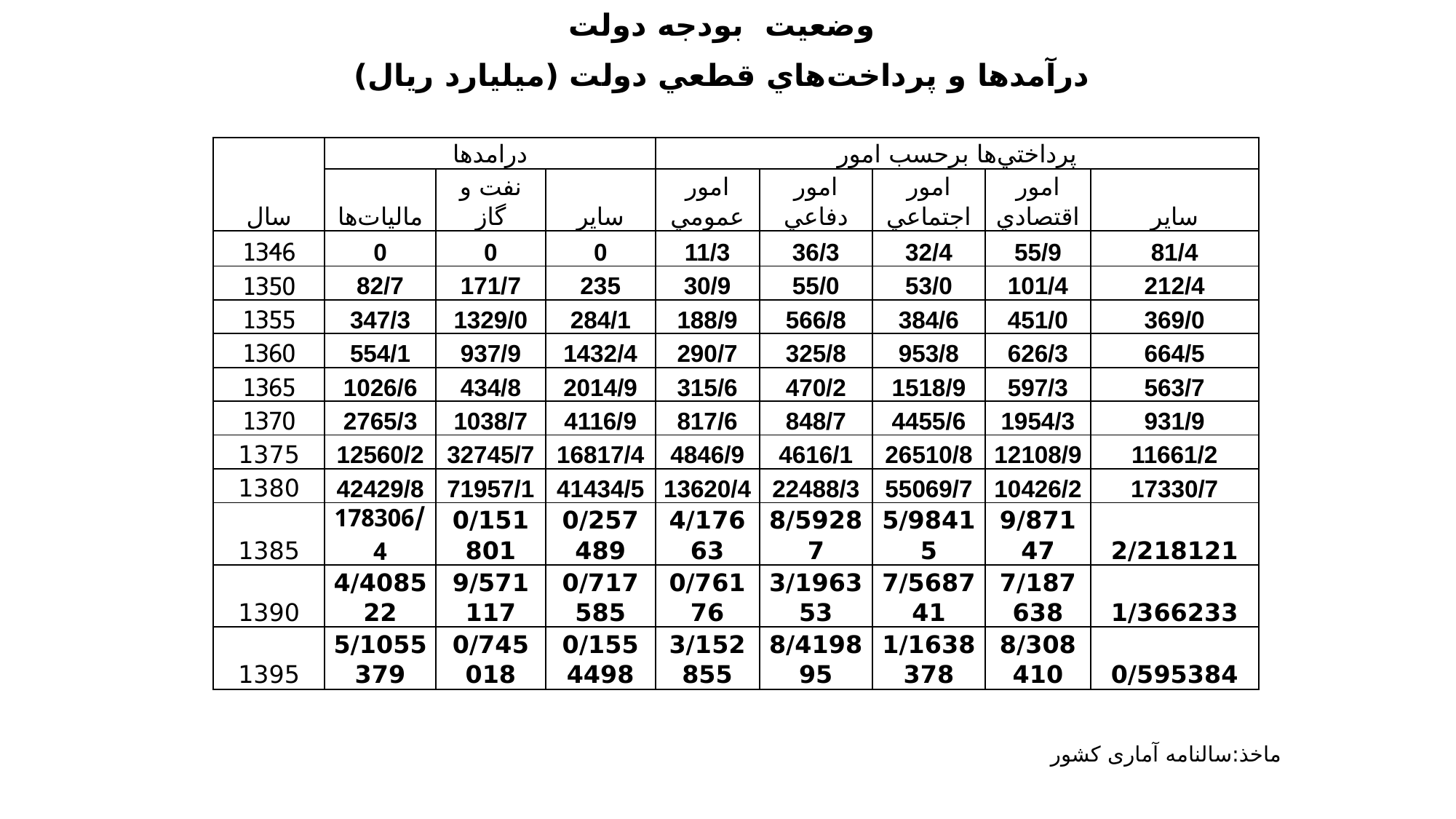

وضعیت  بودجه دولت
درآمدها و پرداخت‌هاي قطعي دولت (میلیارد ریال)
| سال | درامدها |  |  | پرداختي‌ها برحسب امور |  |  |  |  |
| --- | --- | --- | --- | --- | --- | --- | --- | --- |
|  | ماليات‌ها | نفت و گاز | ساير | امور عمومي | امور دفاعي | امور اجتماعي | امور اقتصادي | ساير |
| 1346 | 0 | 0 | 0 | 11/3 | 36/3 | 32/4 | 55/9 | 81/4 |
| 1350 | 82/7 | 171/7 | 235 | 30/9 | 55/0 | 53/0 | 101/4 | 212/4 |
| 1355 | 347/3 | 1329/0 | 284/1 | 188/9 | 566/8 | 384/6 | 451/0 | 369/0 |
| 1360 | 554/1 | 937/9 | 1432/4 | 290/7 | 325/8 | 953/8 | 626/3 | 664/5 |
| 1365 | 1026/6 | 434/8 | 2014/9 | 315/6 | 470/2 | 1518/9 | 597/3 | 563/7 |
| 1370 | 2765/3 | 1038/7 | 4116/9 | 817/6 | 848/7 | 4455/6 | 1954/3 | 931/9 |
| 1375 | 12560/2 | 32745/7 | 16817/4 | 4846/9 | 4616/1 | 26510/8 | 12108/9 | 11661/2 |
| 1380 | 42429/8 | 71957/1 | 41434/5 | 13620/4 | 22488/3 | 55069/7 | 10426/2 | 17330/7 |
| 1385 | 178306/4 | 0/151801 | 0/257489 | 4/17663 | 8/59287 | 5/98415 | 9/87147 | 2/218121 |
| 1390 | 4/408522 | 9/571117 | 0/717585 | 0/76176 | 3/196353 | 7/568741 | 7/187638 | 1/366233 |
| 1395 | 5/1055379 | 0/745018 | 0/1554498 | 3/152855 | 8/419895 | 1/1638378 | 8/308410 | 0/595384 |
ماخذ:سالنامه آماری کشور